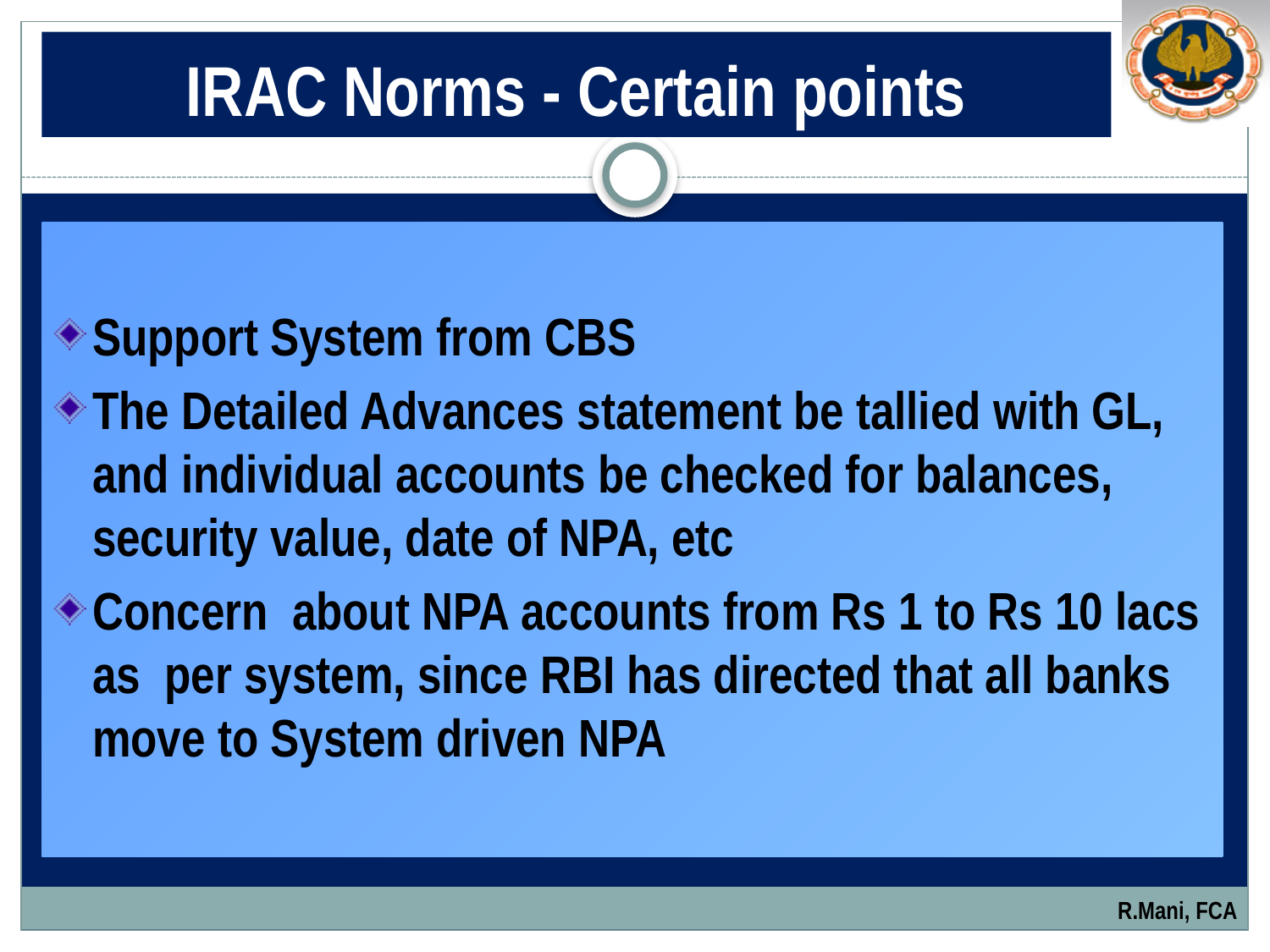

# IRAC Norms - Certain points

Support System from CBS
The Detailed Advances statement be tallied with GL, and individual accounts be checked for balances, security value, date of NPA, etc
Concern  about NPA accounts from Rs 1 to Rs 10 lacs as  per system, since RBI has directed that all banks move to System driven NPA